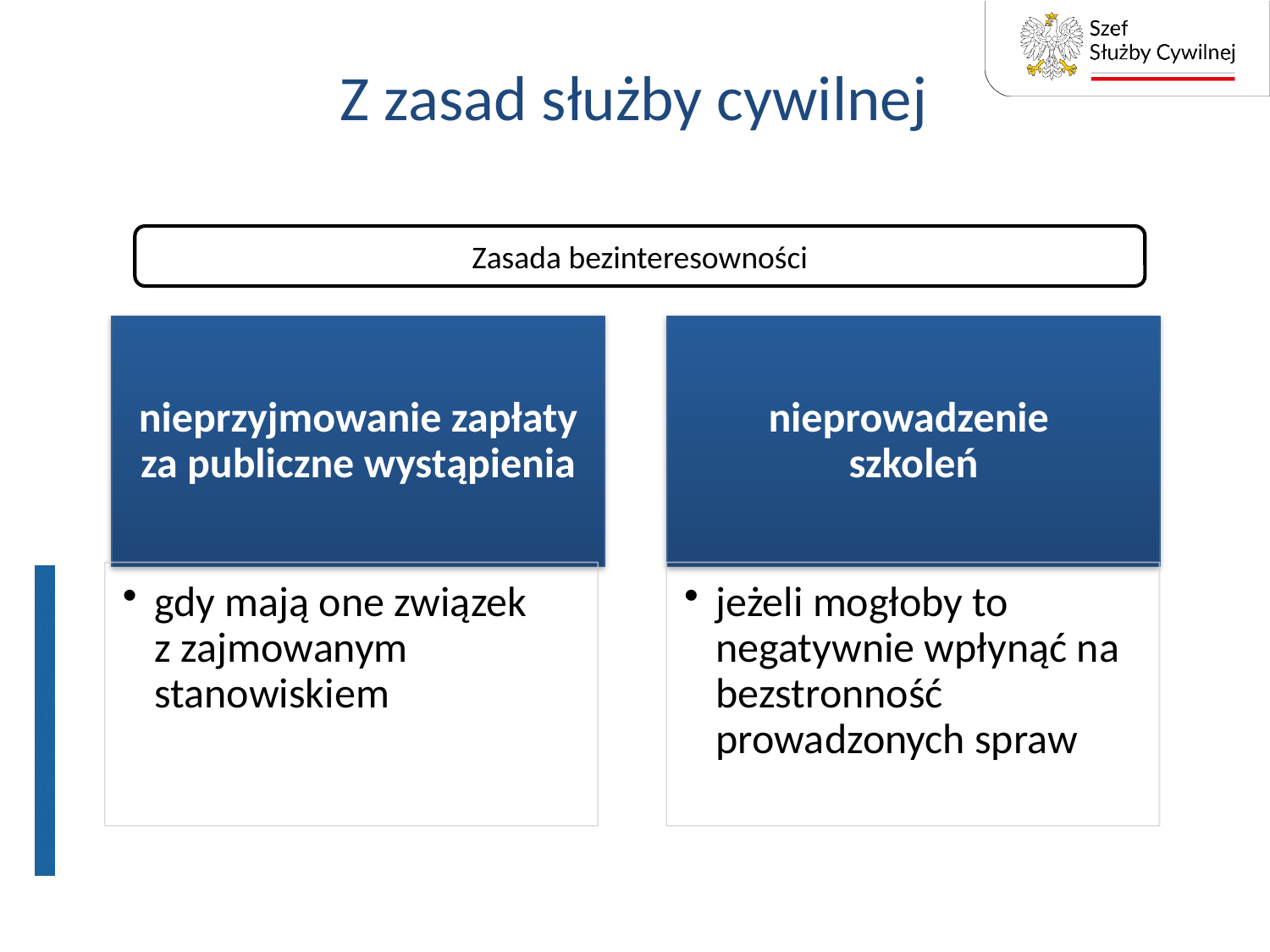

# Z zasad służby cywilnej
Zasada bezinteresowności
nieprzyjmowanie zapłaty za publiczne wystąpienia
gdy mają one związek
z zajmowanym stanowiskiem
nieprowadzenie
szkoleń
jeżeli mogłoby to negatywnie wpłynąć na bezstronność prowadzonych spraw